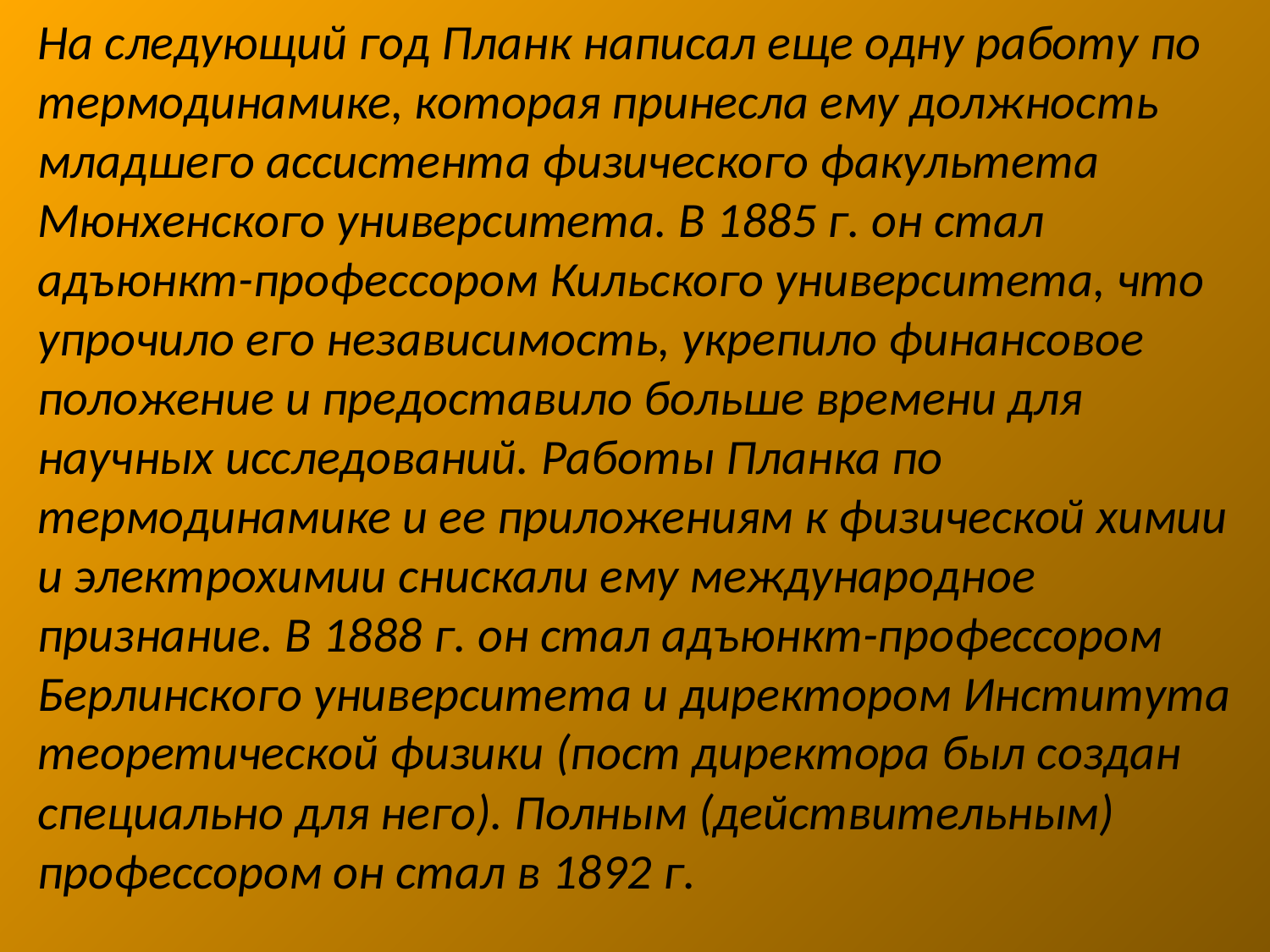

На следующий год Планк написал еще одну работу по термодинамике, которая принесла ему должность младшего ассистента физического факультета Мюнхенского университета. В 1885 г. он стал адъюнкт-профессором Кильского университета, что упрочило его независимость, укрепило финансовое положение и предоставило больше времени для научных исследований. Работы Планка по термодинамике и ее приложениям к физической химии и электрохимии снискали ему международное признание. В 1888 г. он стал адъюнкт-профессором Берлинского университета и директором Института теоретической физики (пост директора был создан специально для него). Полным (действительным) профессором он стал в 1892 г.